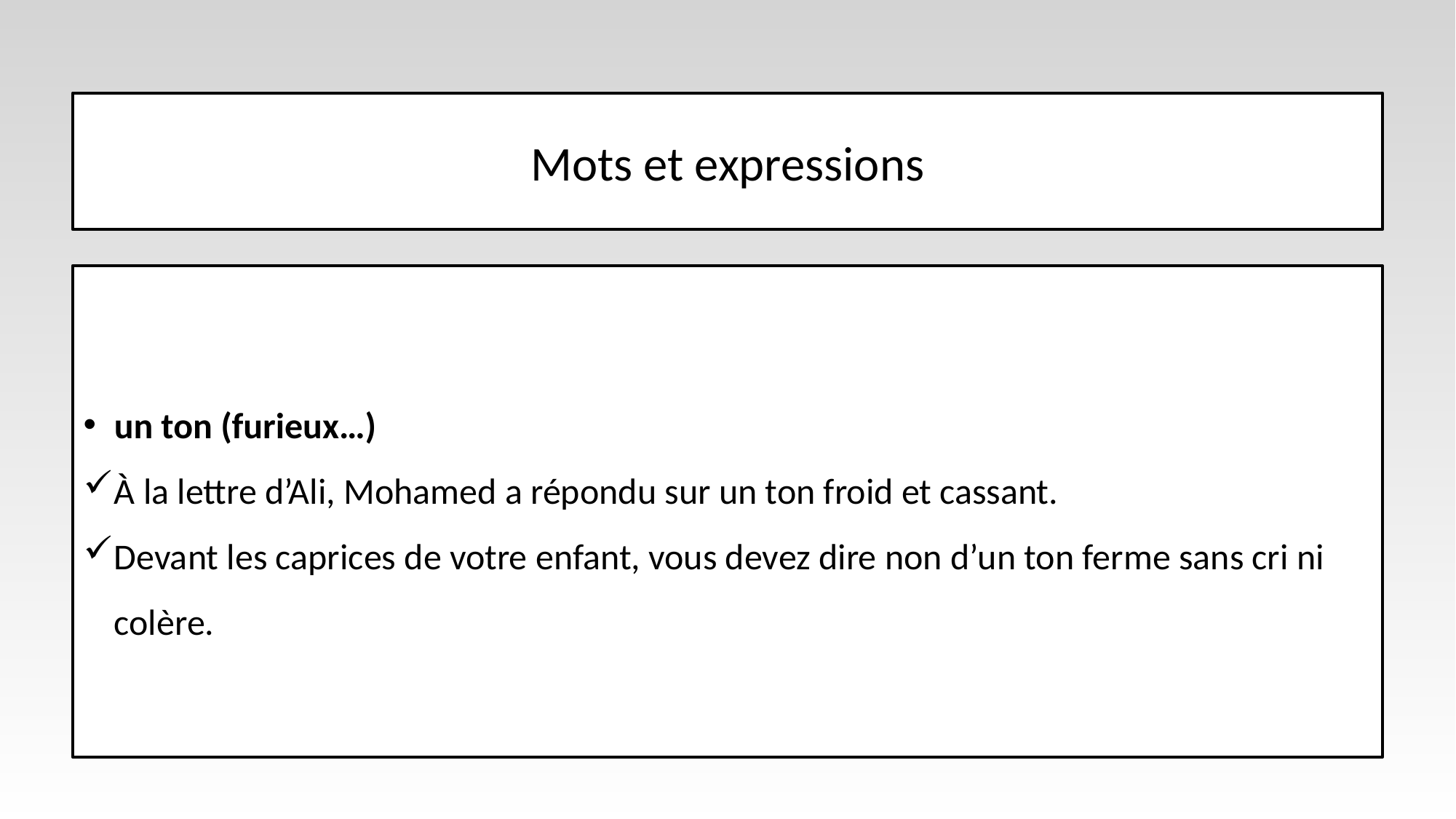

# Mots et expressions
un ton (furieux…)
À la lettre d’Ali, Mohamed a répondu sur un ton froid et cassant.
Devant les caprices de votre enfant, vous devez dire non d’un ton ferme sans cri ni colère.